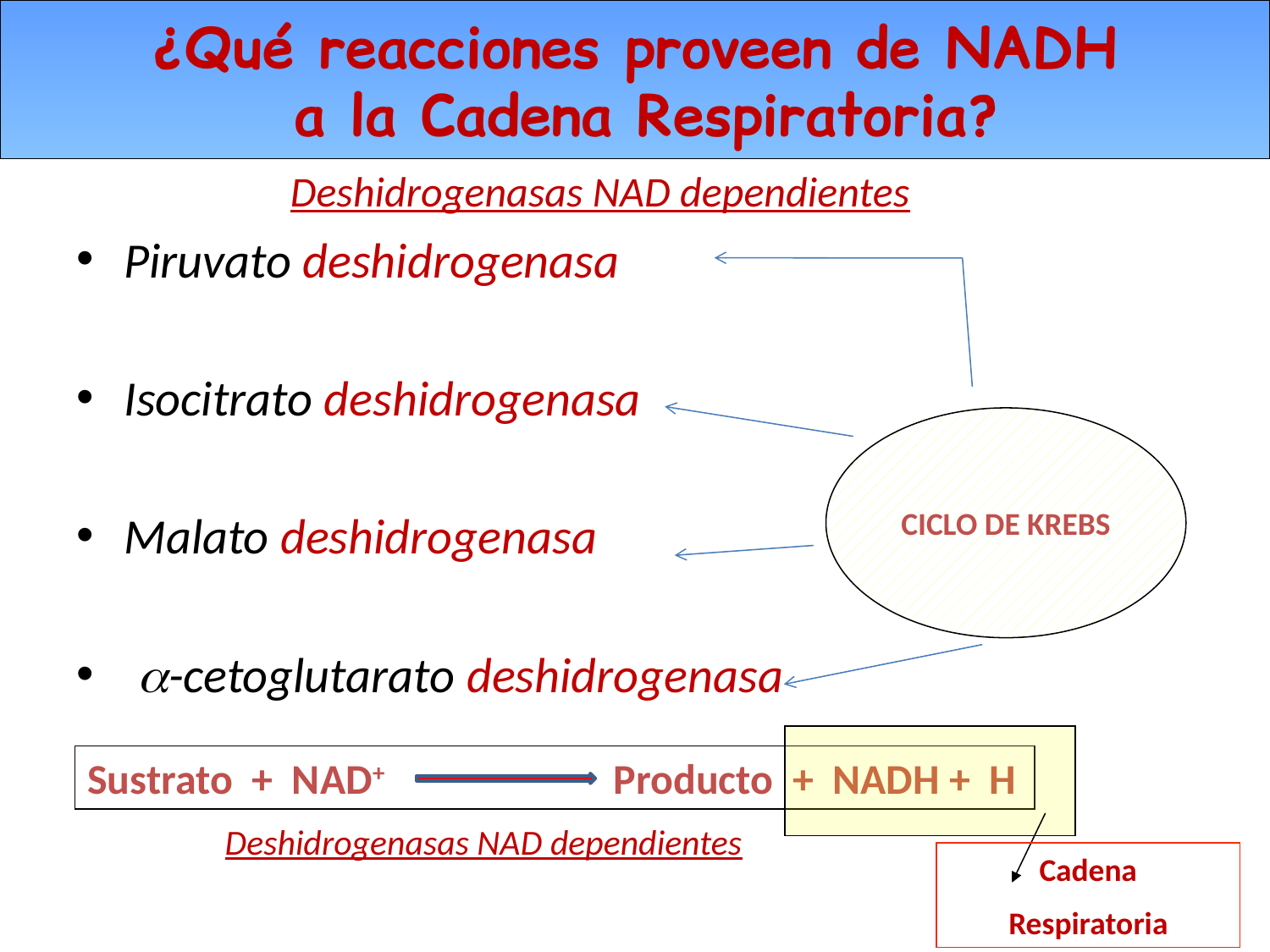

# ¿Qué reacciones proveen de NADH a la Cadena Respiratoria?
Deshidrogenasas NAD dependientes

Piruvato deshidrogenasa

Isocitrato deshidrogenasa

Malato deshidrogenasa

 α-cetoglutarato deshidrogenasa
CICLO DE KREBS

Sustrato  +  NAD+                        Producto  +  NADH +  H

Deshidrogenasas NAD dependientes

Cadena
Respiratoria